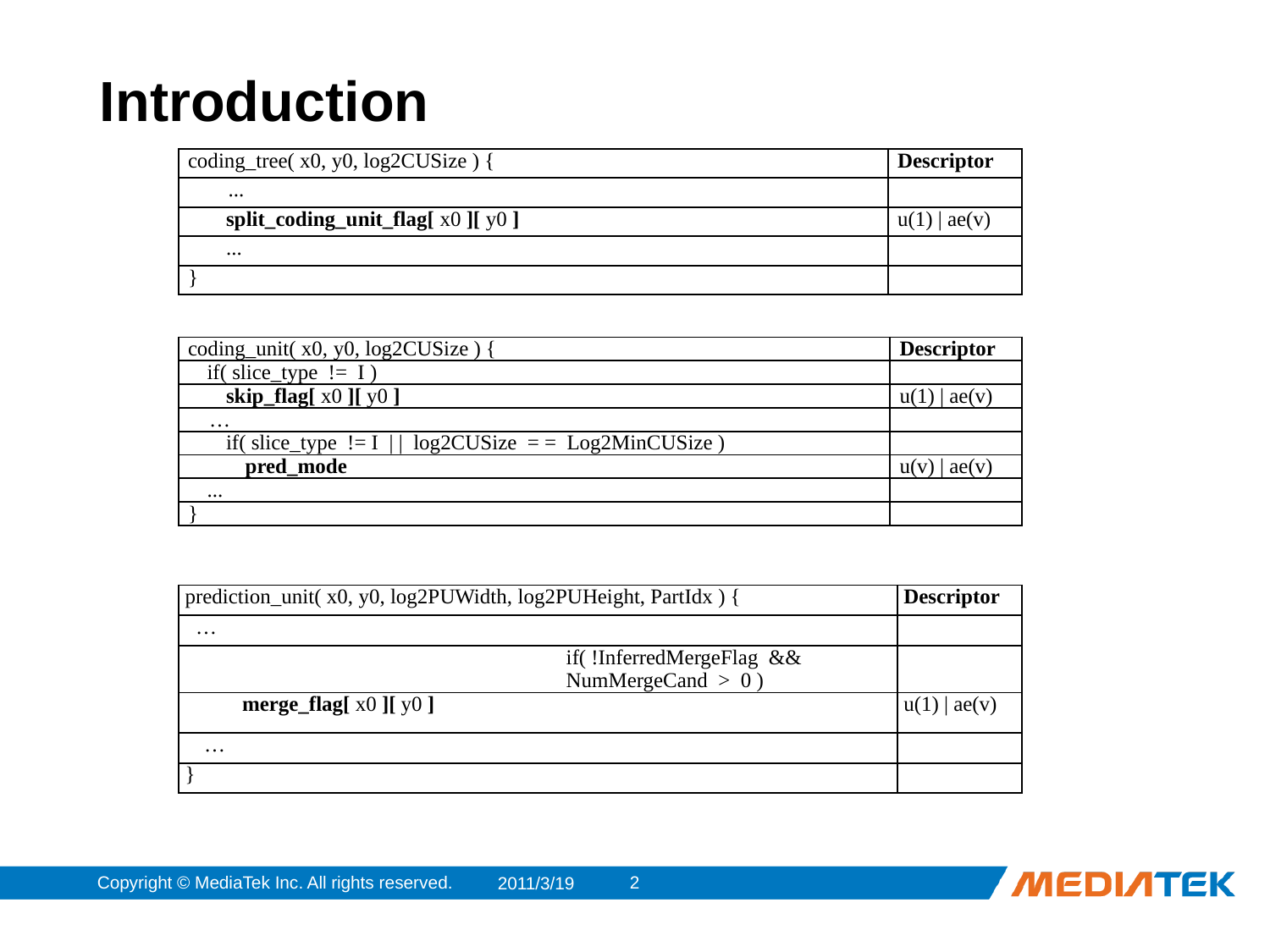

# Introduction
| coding\_tree( x0, y0, log2CUSize ) { | Descriptor |
| --- | --- |
| ... |  |
| split\_coding\_unit\_flag[ x0 ][ y0 ] | u(1) | ae(v) |
| ... |  |
| } |  |
| coding\_unit( x0, y0, log2CUSize ) { | Descriptor |
| --- | --- |
| if( slice\_type != I ) |  |
| skip\_flag[ x0 ][ y0 ] | u(1) | ae(v) |
| … |  |
| if( slice\_type != I | | log2CUSize = = Log2MinCUSize ) |  |
| pred\_mode | u(v) | ae(v) |
| ... |  |
| } |  |
| prediction\_unit( x0, y0, log2PUWidth, log2PUHeight, PartIdx ) { | Descriptor |
| --- | --- |
| … |  |
| if( !InferredMergeFlag && NumMergeCand > 0 ) |  |
| merge\_flag[ x0 ][ y0 ] | u(1) | ae(v) |
| … |  |
| } |  |
Copyright © MediaTek Inc. All rights reserved.
2
2011/3/19